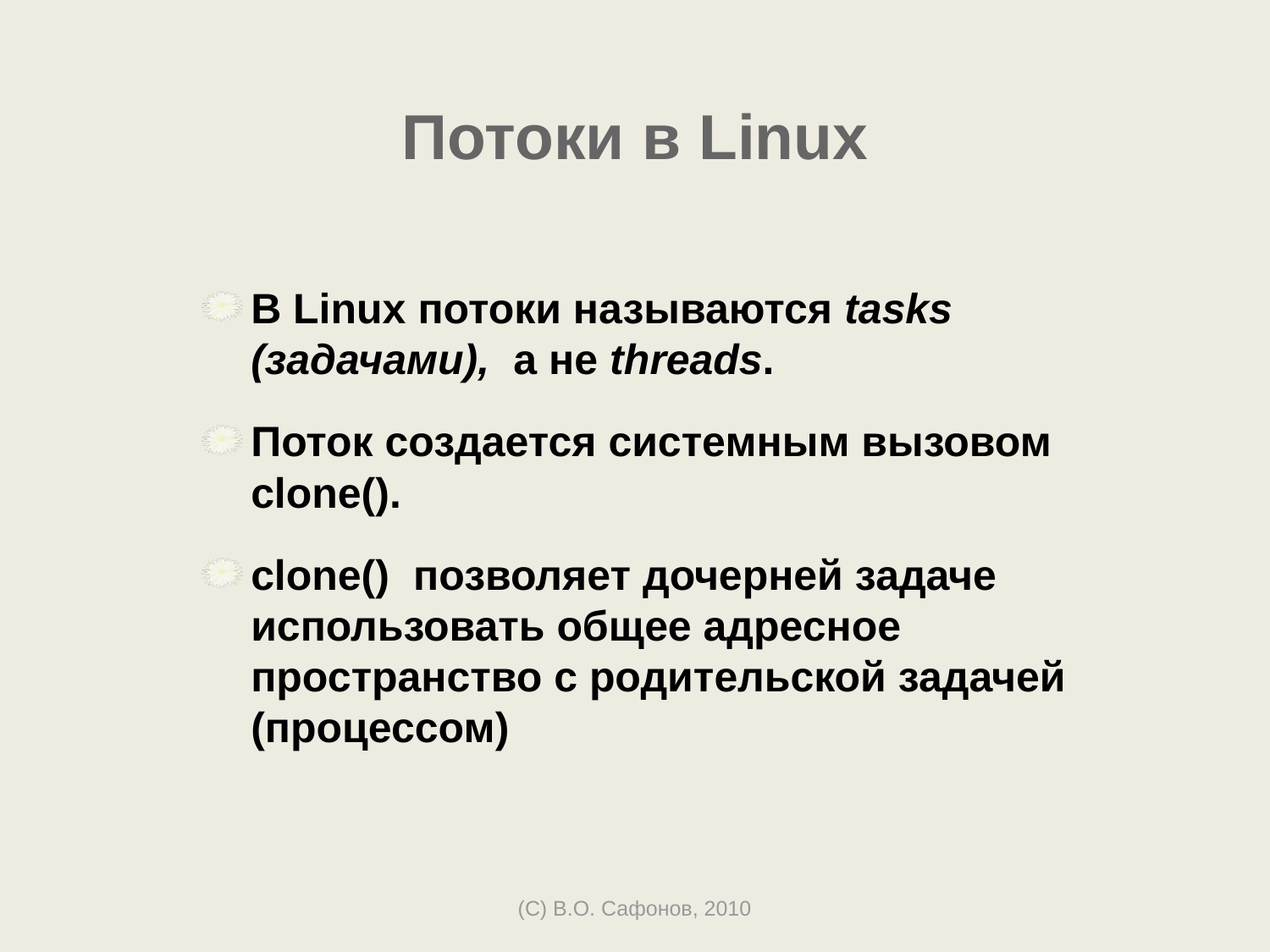

# Потоки в Linux
В Linux потоки называются tasks (задачами),  а не threads.
Поток создается системным вызовом clone().
clone()  позволяет дочерней задаче использовать общее адресное пространство с родительской задачей (процессом)

(C) В.О. Сафонов, 2010